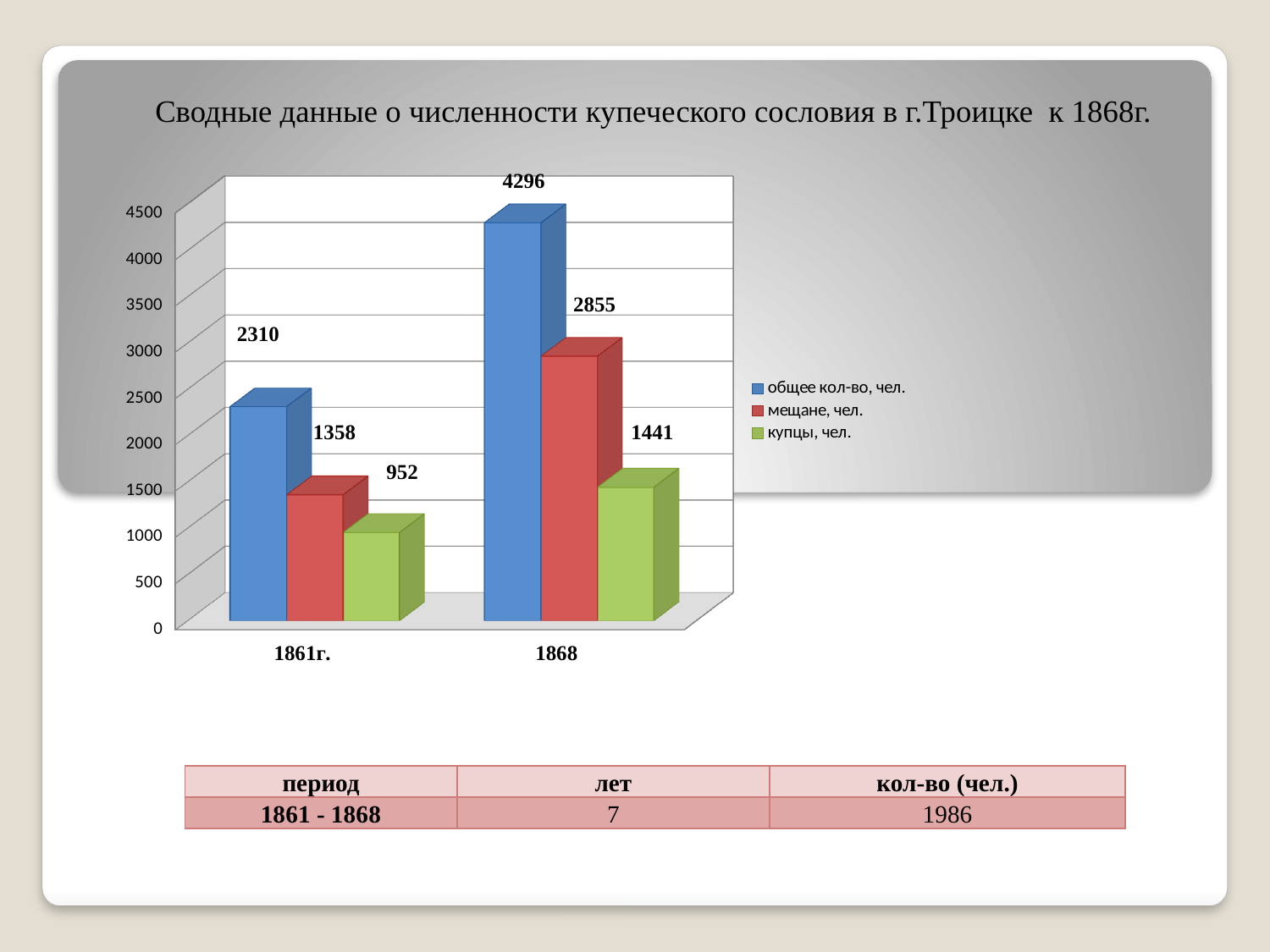

Сводные данные о численности купеческого сословия в г.Троицке  к 1868г.

[unsupported chart]

| период | лет | кол-во (чел.) |
| --- | --- | --- |
| 1861 - 1868 | 7 | 1986 |